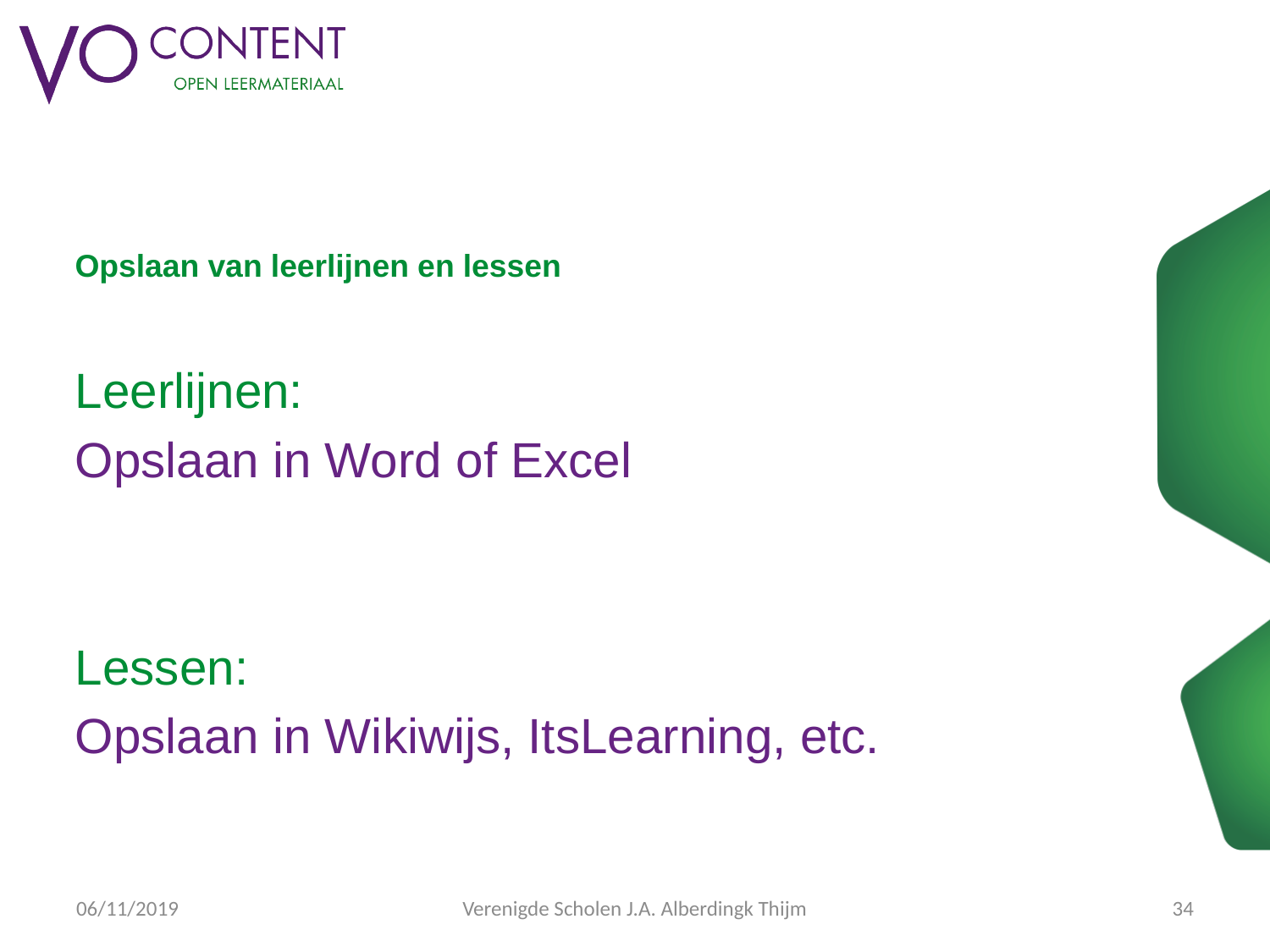

# Opslaan van leerlijnen en lessen
Leerlijnen:
Opslaan in Word of Excel

Lessen:
Opslaan in Wikiwijs, ItsLearning, etc.
06/11/2019
Verenigde Scholen J.A. Alberdingk Thijm
34